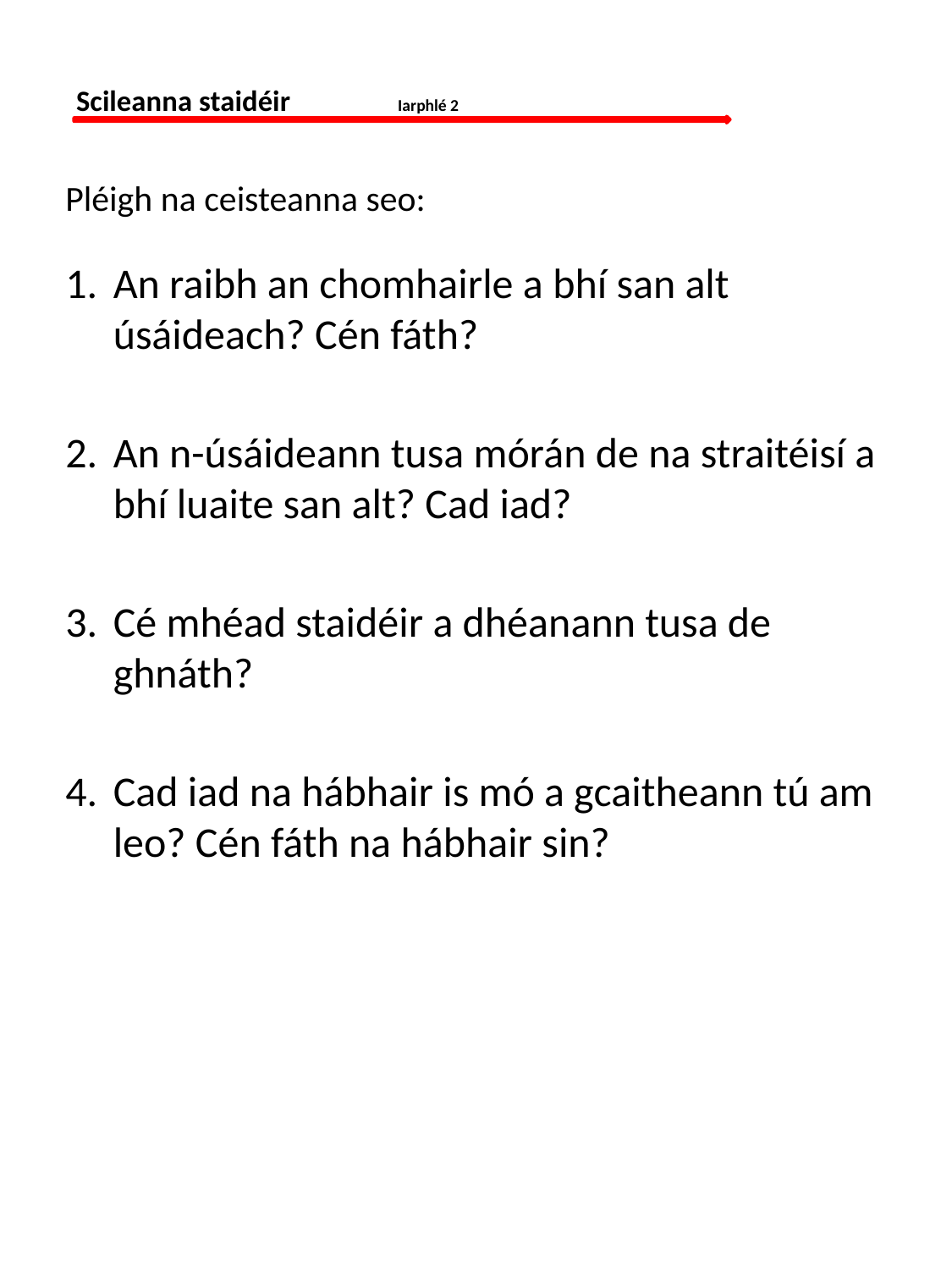

Scileanna staidéir 	     	     Iarphlé 2

Pléigh na ceisteanna seo:

An raibh an chomhairle a bhí san alt úsáideach? Cén fáth?

An n-úsáideann tusa mórán de na straitéisí a bhí luaite san alt? Cad iad?

Cé mhéad staidéir a dhéanann tusa de ghnáth?

Cad iad na hábhair is mó a gcaitheann tú am leo? Cén fáth na hábhair sin?